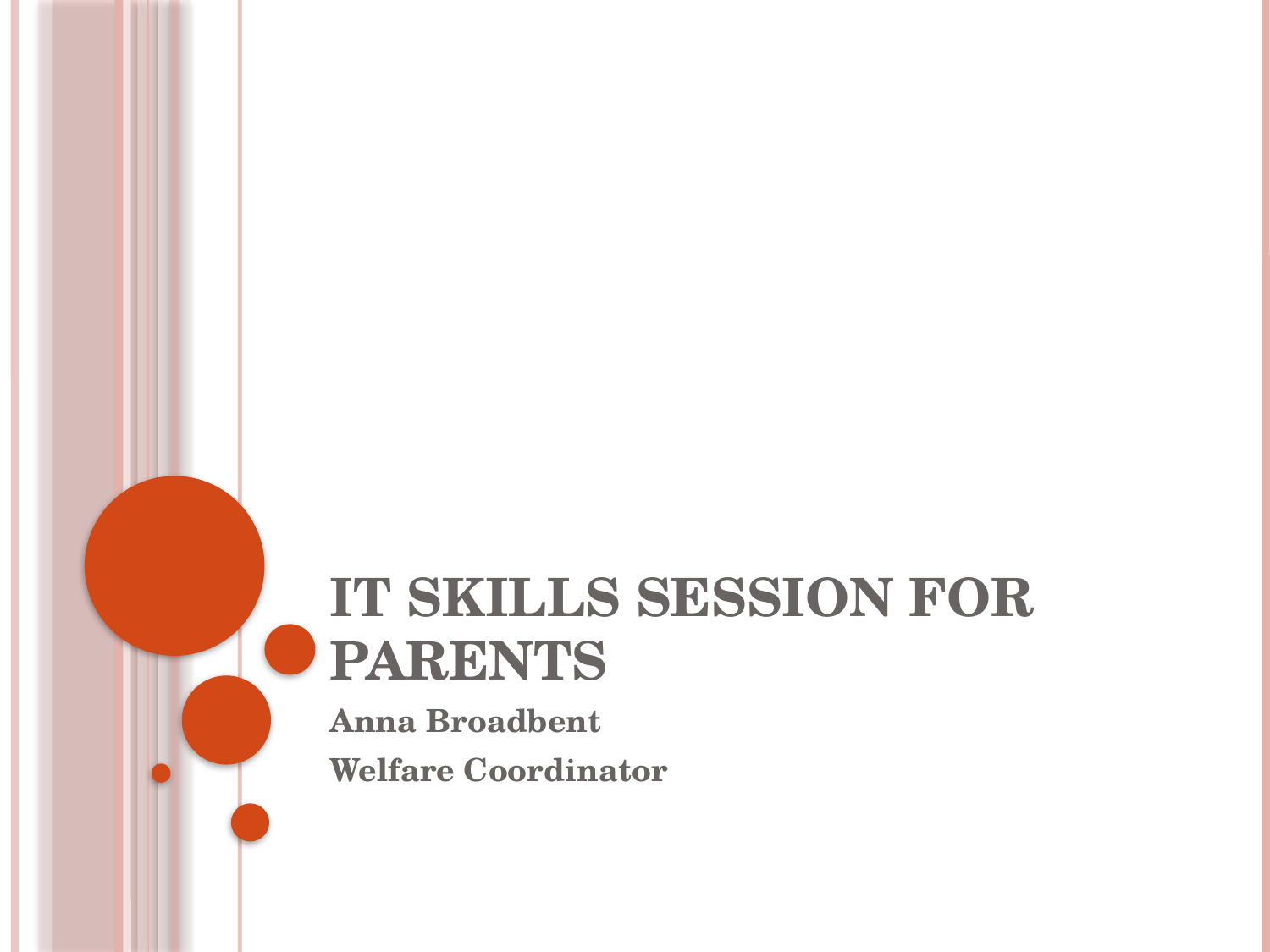

# IT skills session for parents
Anna Broadbent
Welfare Coordinator